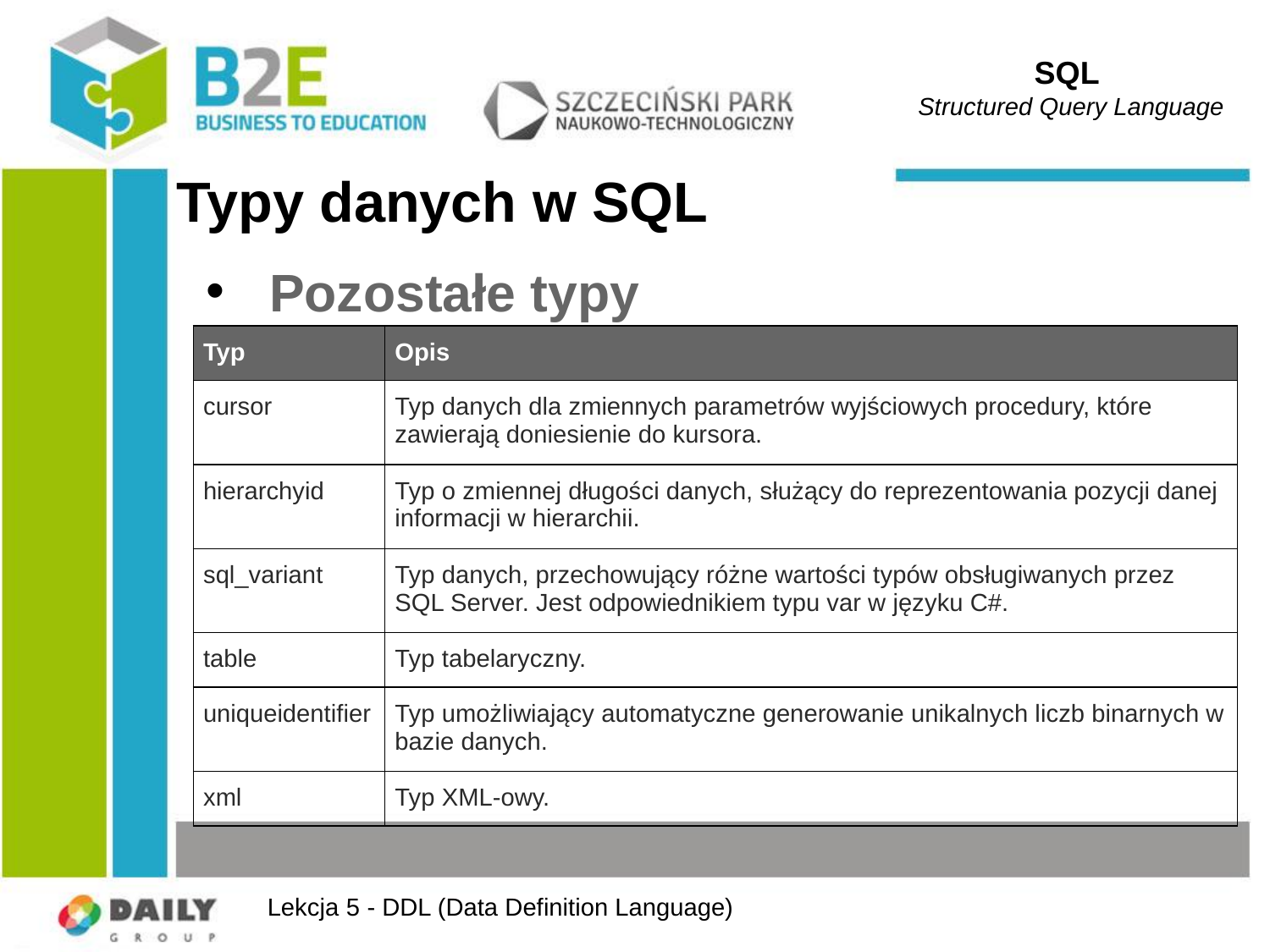

SQL
Structured Query Language
# Typy danych w SQL
Pozostałe typy
| Typ | Opis |
| --- | --- |
| cursor | Typ danych dla zmiennych parametrów wyjściowych procedury, które zawierają doniesienie do kursora. |
| hierarchyid | Typ o zmiennej długości danych, służący do reprezentowania pozycji danej informacji w hierarchii. |
| sql\_variant | Typ danych, przechowujący różne wartości typów obsługiwanych przez SQL Server. Jest odpowiednikiem typu var w języku C#. |
| table | Typ tabelaryczny. |
| uniqueidentifier | Typ umożliwiający automatyczne generowanie unikalnych liczb binarnych w bazie danych. |
| xml | Typ XML-owy. |
Lekcja 5 - DDL (Data Definition Language)